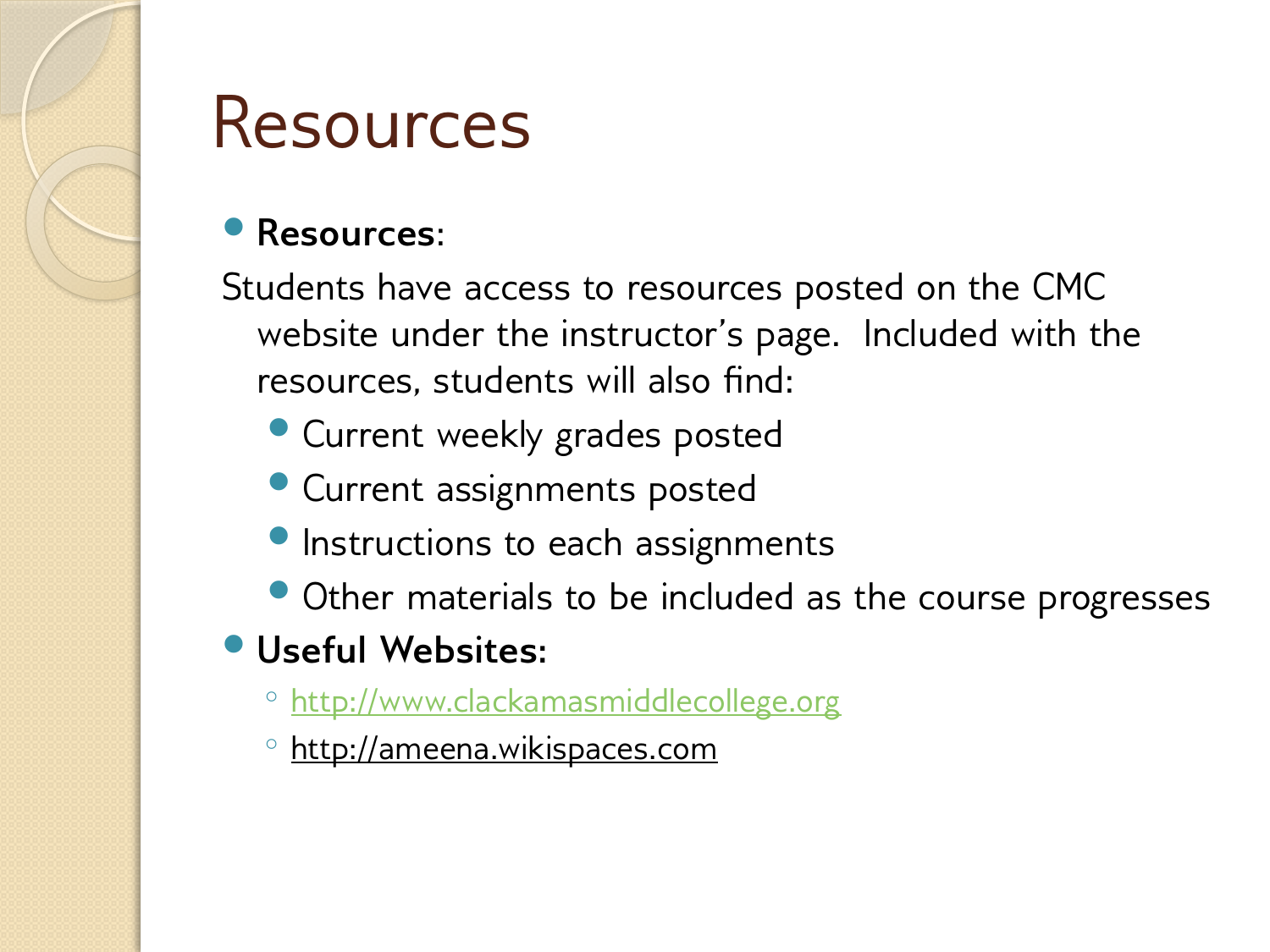

# Resources
Resources:
Students have access to resources posted on the CMC website under the instructor’s page.  Included with the resources, students will also find:
Current weekly grades posted
Current assignments posted
Instructions to each assignments
Other materials to be included as the course progresses
Useful Websites:
http://www.clackamasmiddlecollege.org
http://ameena.wikispaces.com